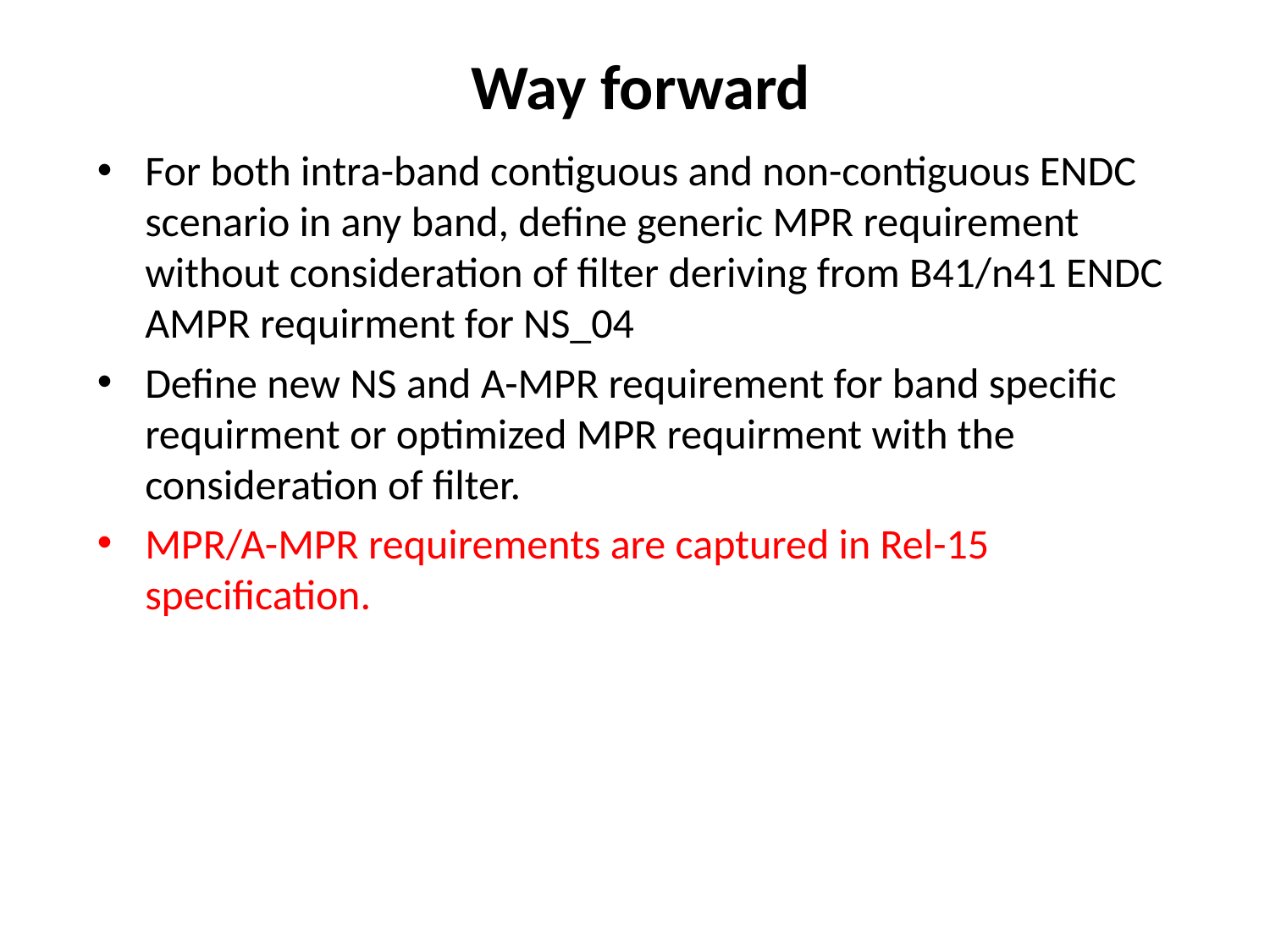

# Way forward
For both intra-band contiguous and non-contiguous ENDC scenario in any band, define generic MPR requirement without consideration of filter deriving from B41/n41 ENDC AMPR requirment for NS_04
Define new NS and A-MPR requirement for band specific requirment or optimized MPR requirment with the consideration of filter.
MPR/A-MPR requirements are captured in Rel-15 specification.